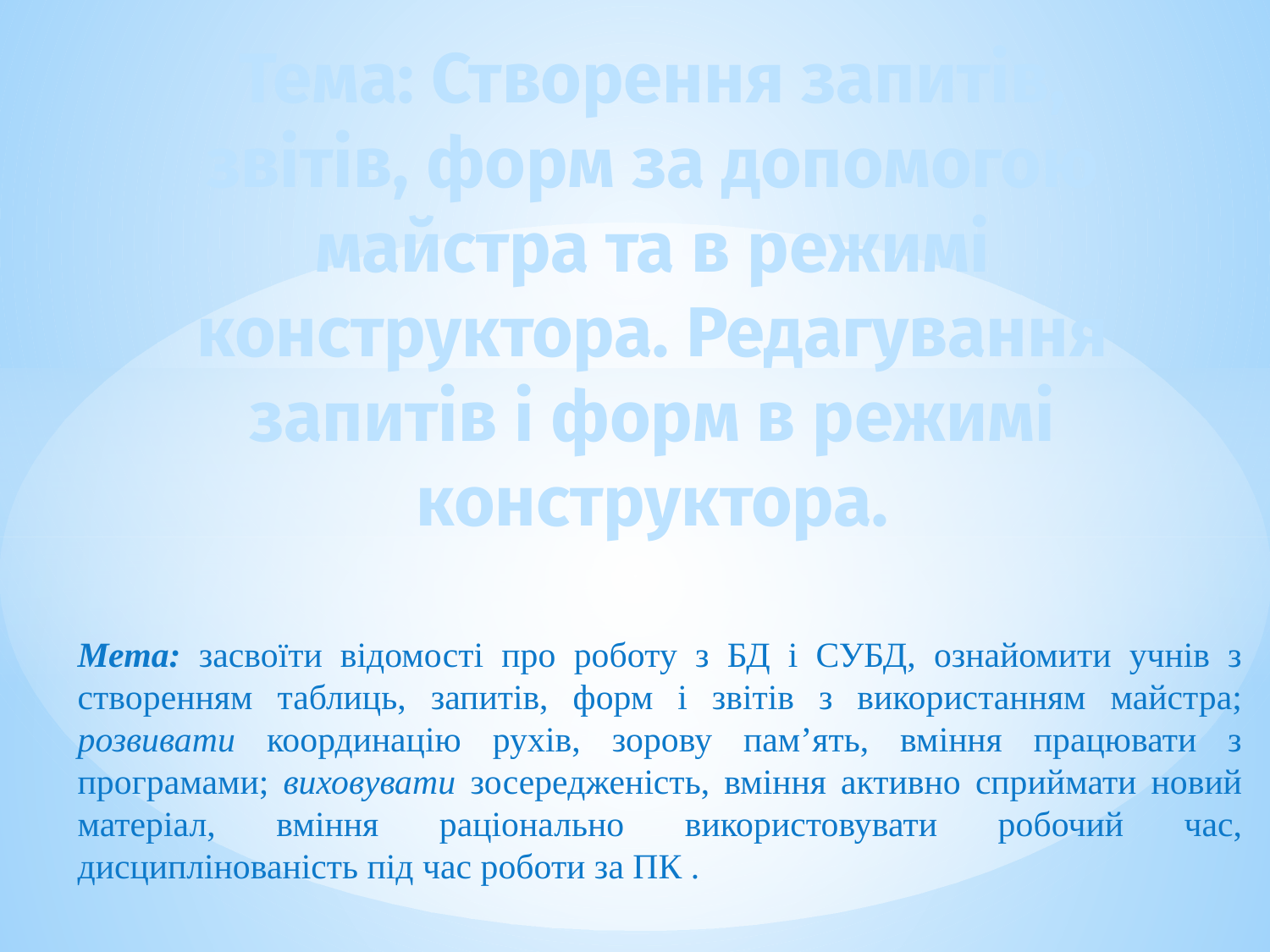

# Тема: Створення запитів, звітів, форм за допомогою майстра та в режимі конструктора. Редагування запитів і форм в режимі конструктора.
Мета: засвоїти відомості про роботу з БД і СУБД, ознайомити учнів з створенням таблиць, запитів, форм і звітів з використанням майстра; розвивати координацію рухів, зорову пам’ять, вміння працювати з програмами; виховувати зосередженість, вміння активно сприймати новий матеріал, вміння раціонально використовувати робочий час, дисциплінованість під час роботи за ПК .